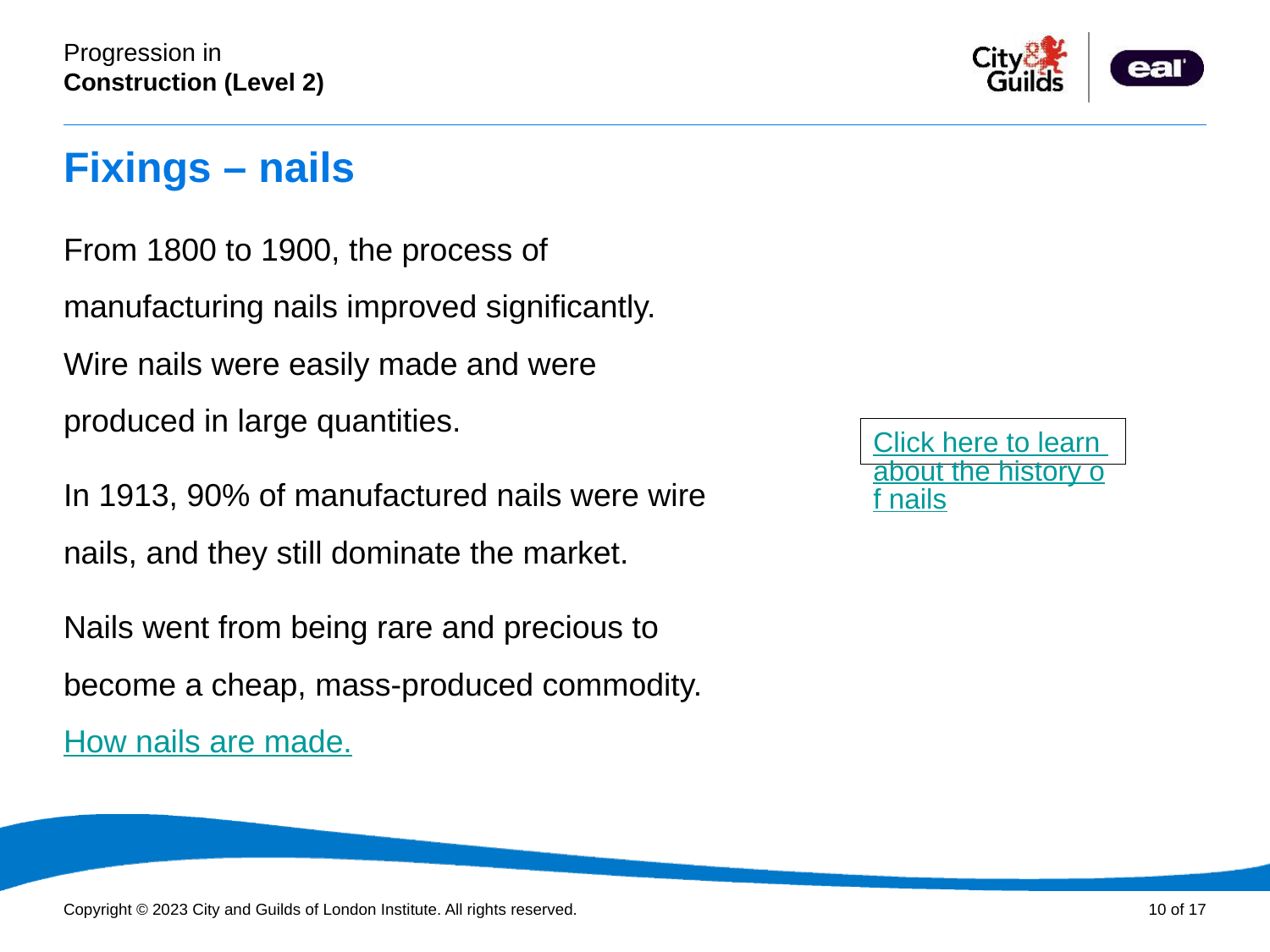

# Fixings – nails
From 1800 to 1900, the process of manufacturing nails improved significantly. Wire nails were easily made and were produced in large quantities.
In 1913, 90% of manufactured nails were wire nails, and they still dominate the market.
Nails went from being rare and precious to become a cheap, mass-produced commodity. How nails are made.

Click here to learn about the history of nails